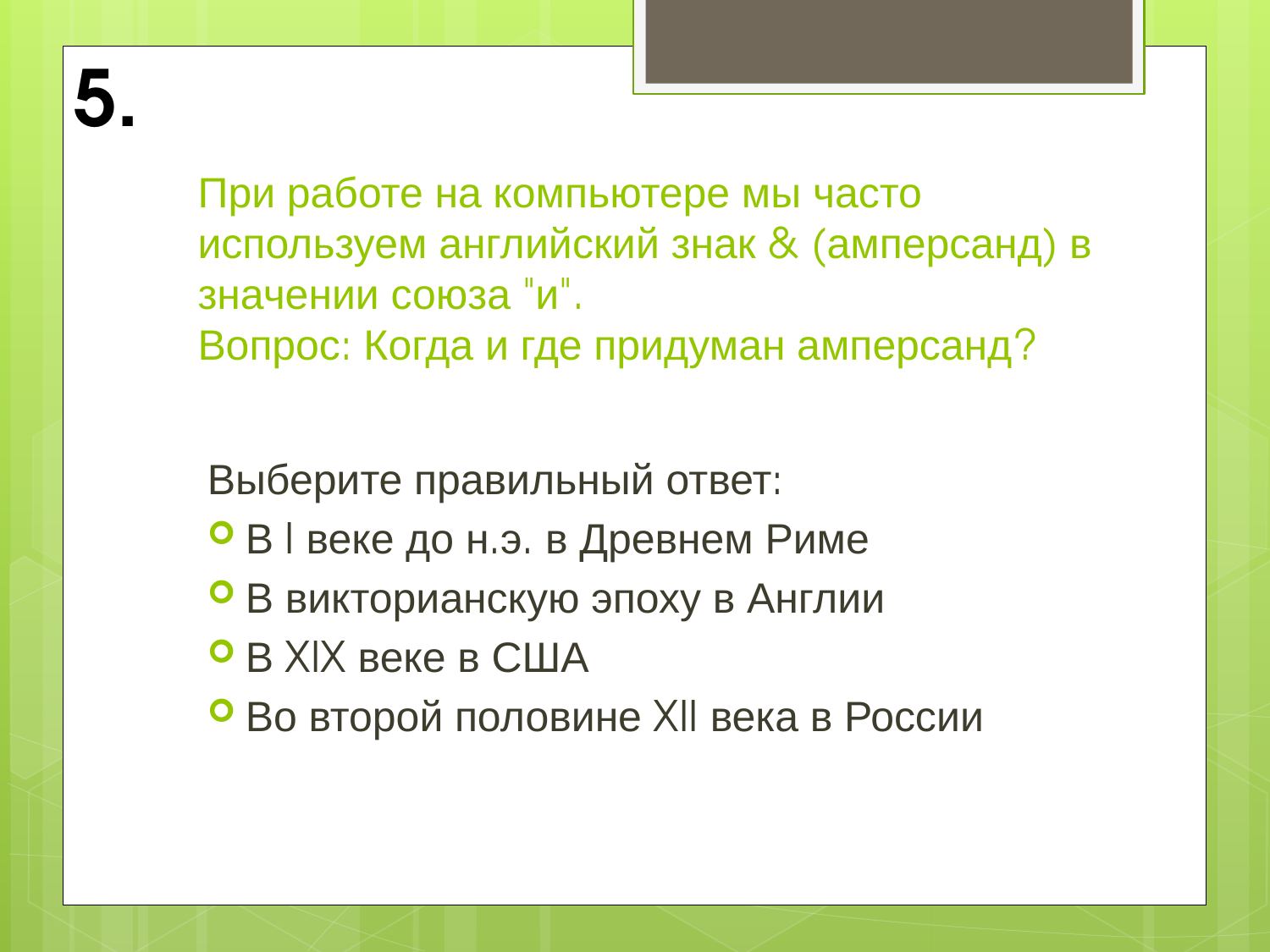

5.
# При работе на компьютере мы часто используем английский знак & (амперсанд) в значении союза "и". Вопрос: Когда и где придуман амперсанд?
Выберите правильный ответ:
В I веке до н.э. в Древнем Риме
В викторианскую эпоху в Англии
В XIX веке в США
Во второй половине XII века в России